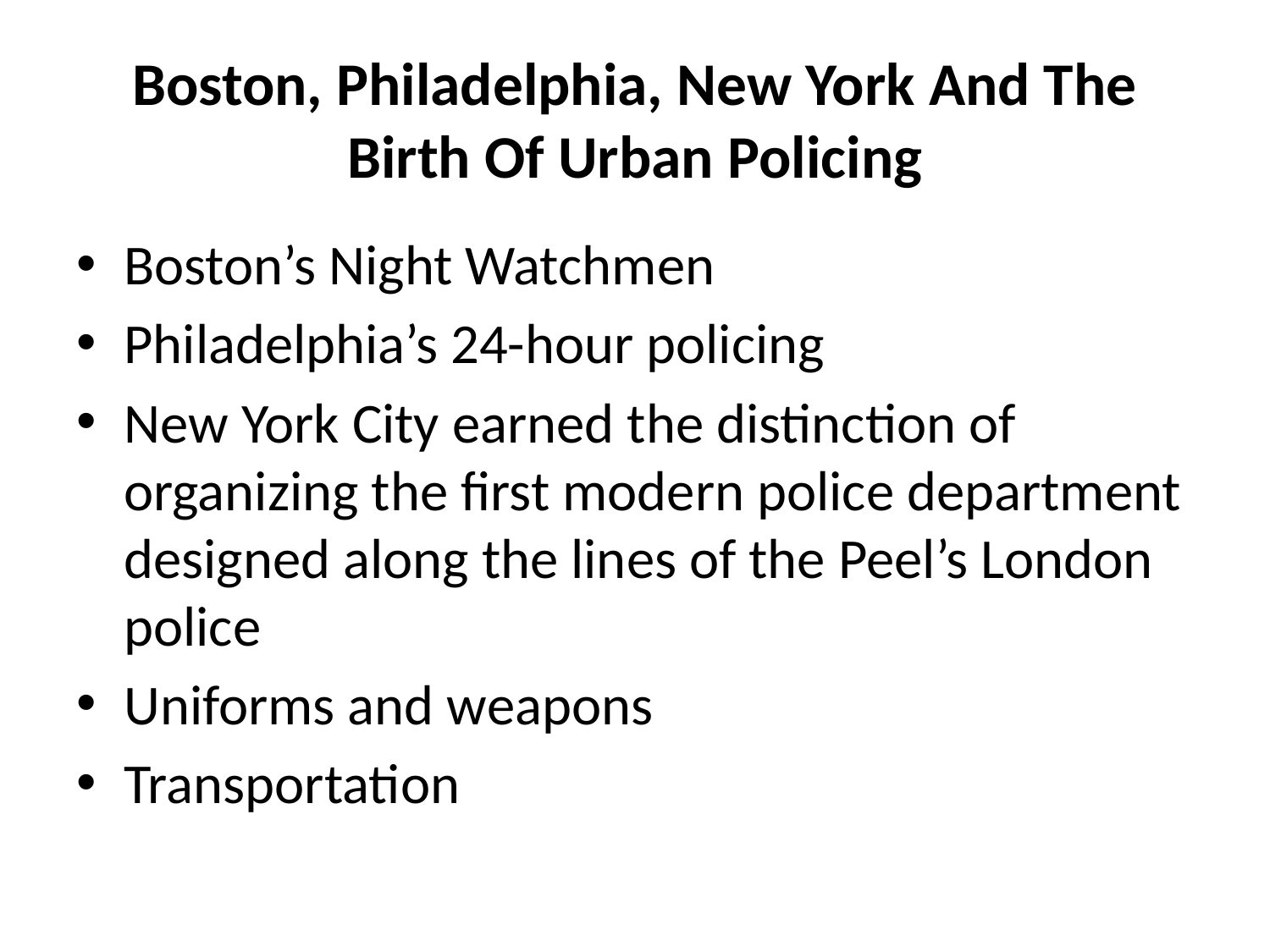

# Boston, Philadelphia, New York And The Birth Of Urban Policing
Boston’s Night Watchmen
Philadelphia’s 24-hour policing
New York City earned the distinction of organizing the first modern police department designed along the lines of the Peel’s London police
Uniforms and weapons
Transportation